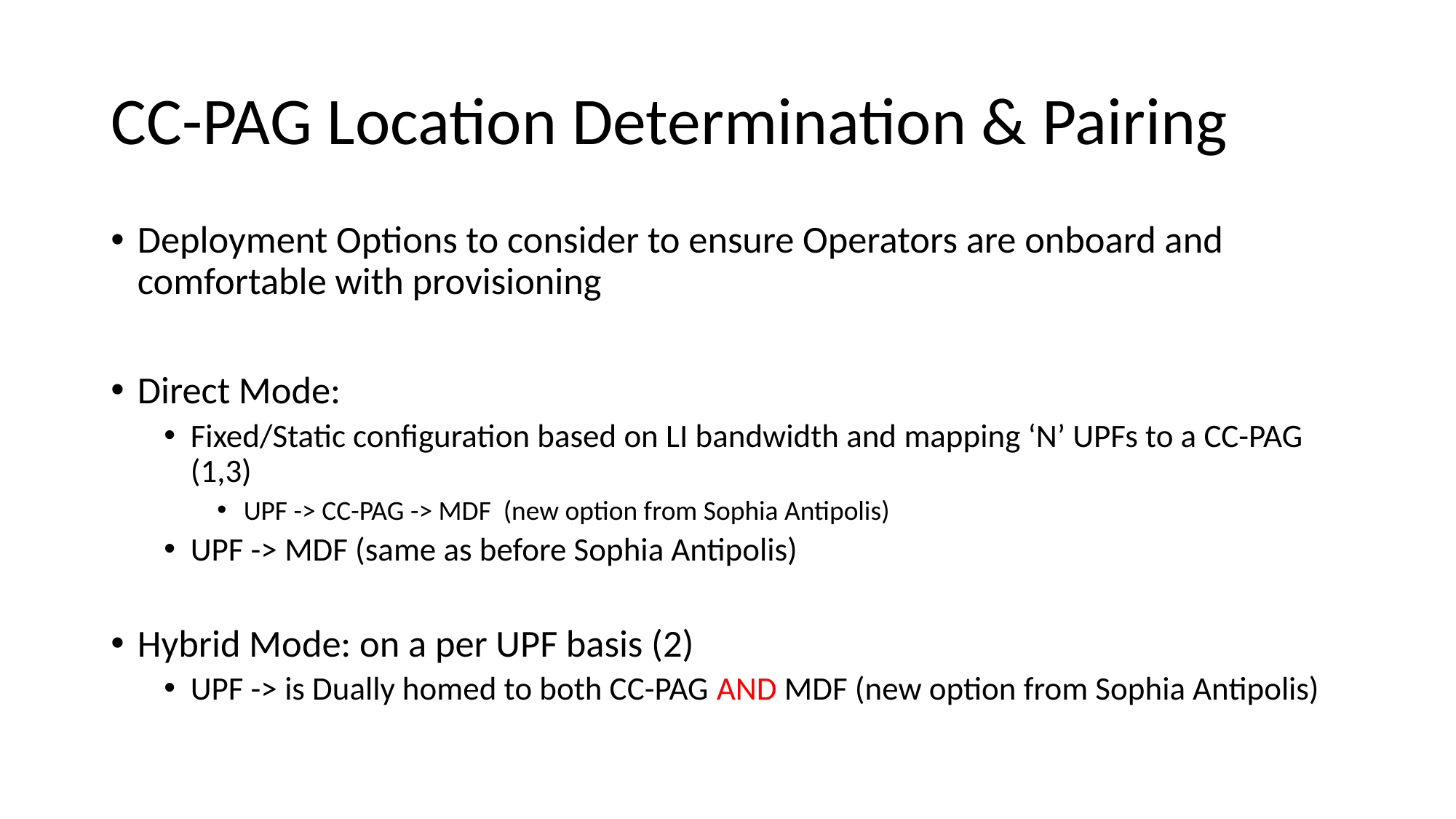

# CC-PAG Location Determination & Pairing
Deployment Options to consider to ensure Operators are onboard and comfortable with provisioning

Direct Mode:
Fixed/Static configuration based on LI bandwidth and mapping ‘N’ UPFs to a CC-PAG (1,3)
UPF -> CC-PAG -> MDF  (new option from Sophia Antipolis)
UPF -> MDF (same as before Sophia Antipolis)

Hybrid Mode: on a per UPF basis (2)
UPF -> is Dually homed to both CC-PAG AND MDF (new option from Sophia Antipolis)